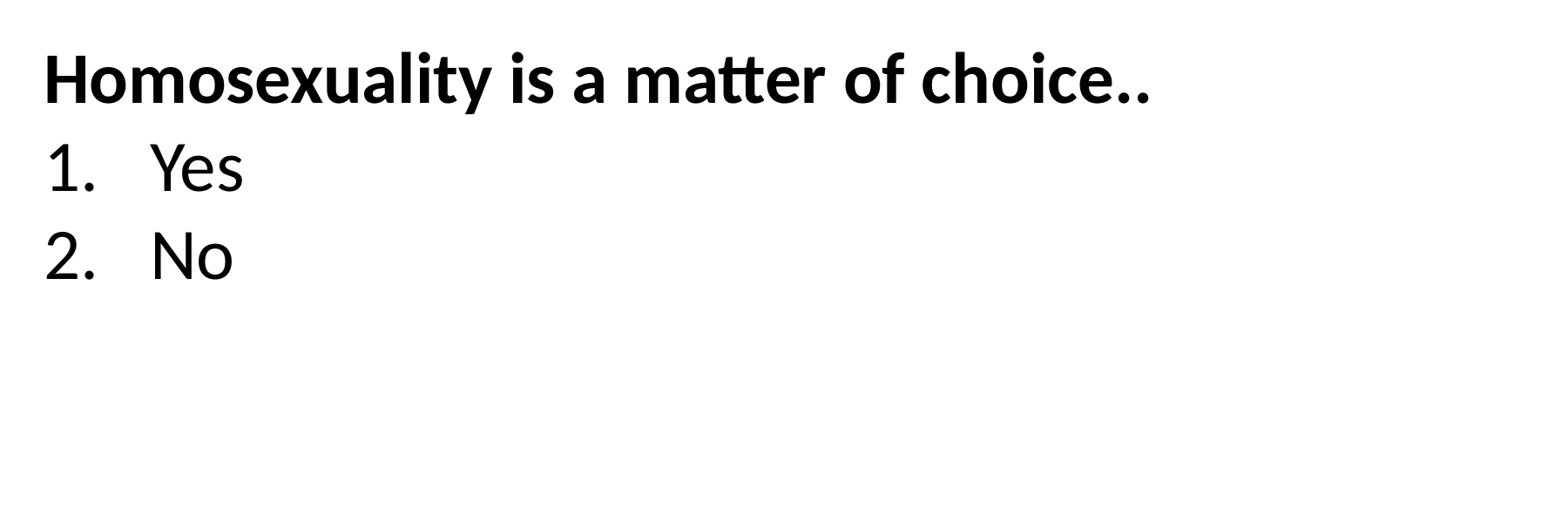

Homosexuality is a matter of choice..
Yes
No